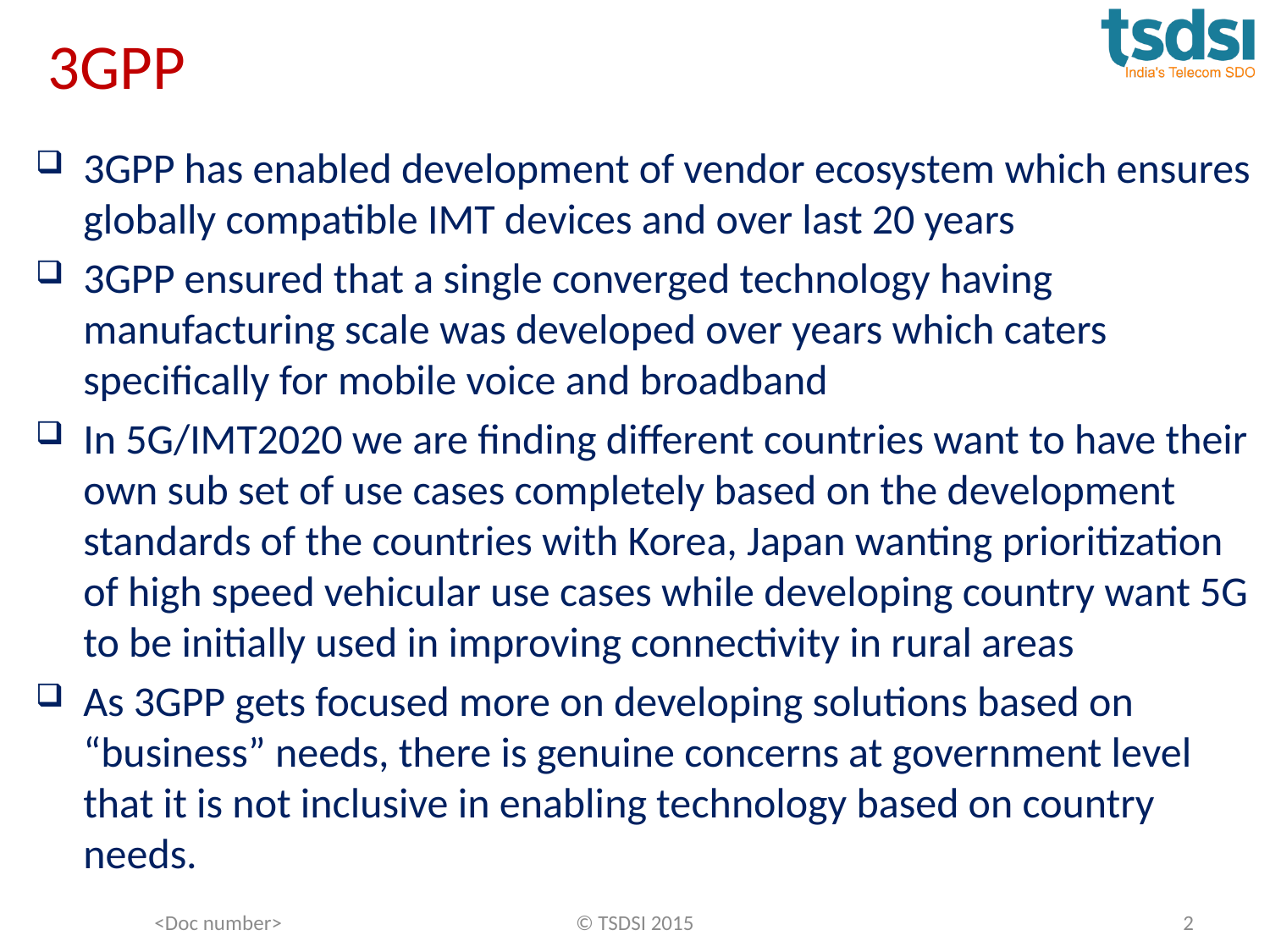

# 3GPP
3GPP has enabled development of vendor ecosystem which ensures globally compatible IMT devices and over last 20 years
3GPP ensured that a single converged technology having manufacturing scale was developed over years which caters specifically for mobile voice and broadband
In 5G/IMT2020 we are finding different countries want to have their own sub set of use cases completely based on the development standards of the countries with Korea, Japan wanting prioritization of high speed vehicular use cases while developing country want 5G to be initially used in improving connectivity in rural areas
As 3GPP gets focused more on developing solutions based on “business” needs, there is genuine concerns at government level that it is not inclusive in enabling technology based on country needs.

<Doc number>
© TSDSI 2015
2